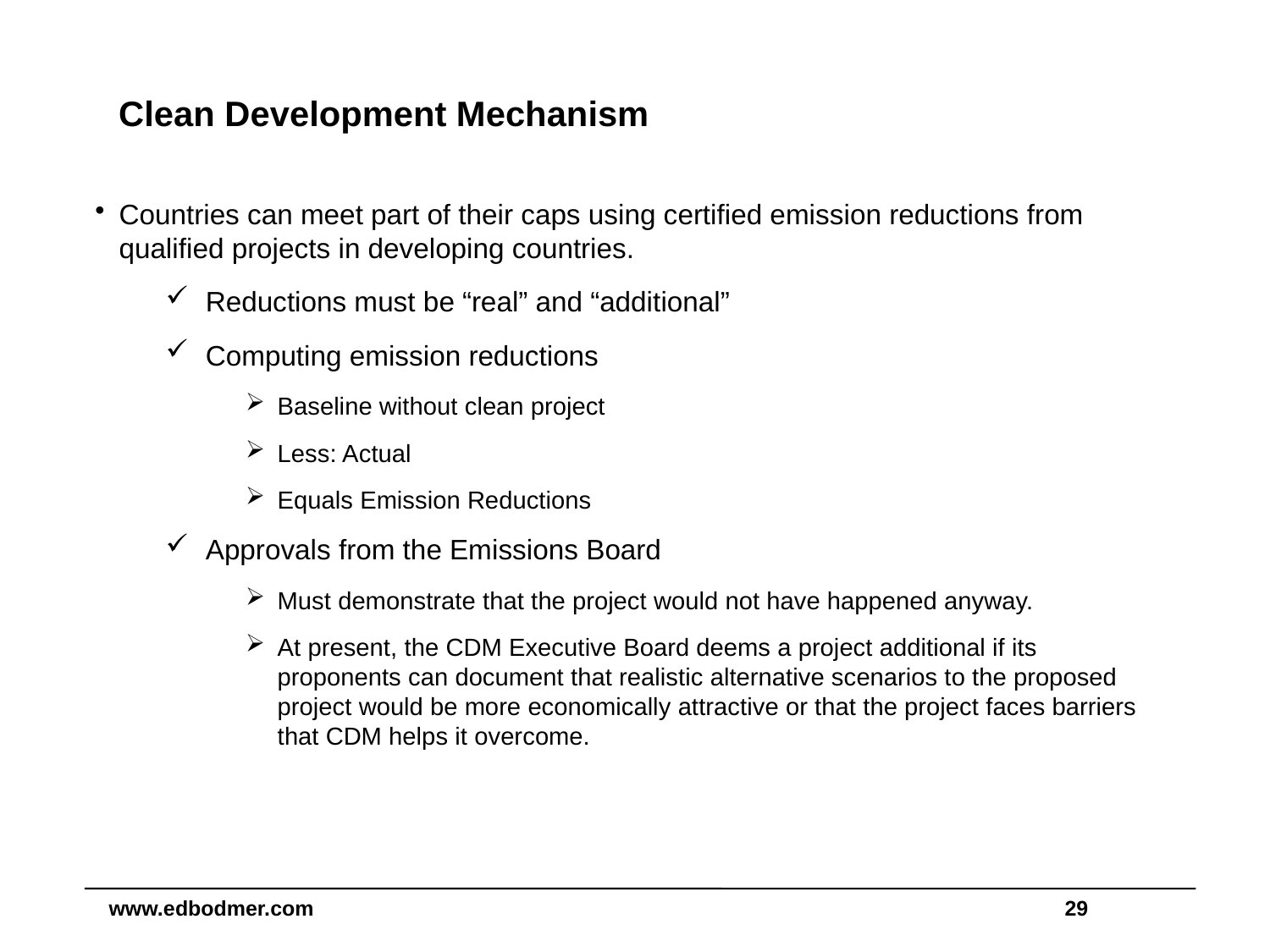

# Clean Development Mechanism
Countries can meet part of their caps using certified emission reductions from qualified projects in developing countries.
Reductions must be “real” and “additional”
Computing emission reductions
Baseline without clean project
Less: Actual
Equals Emission Reductions
Approvals from the Emissions Board
Must demonstrate that the project would not have happened anyway.
At present, the CDM Executive Board deems a project additional if its proponents can document that realistic alternative scenarios to the proposed project would be more economically attractive or that the project faces barriers that CDM helps it overcome.